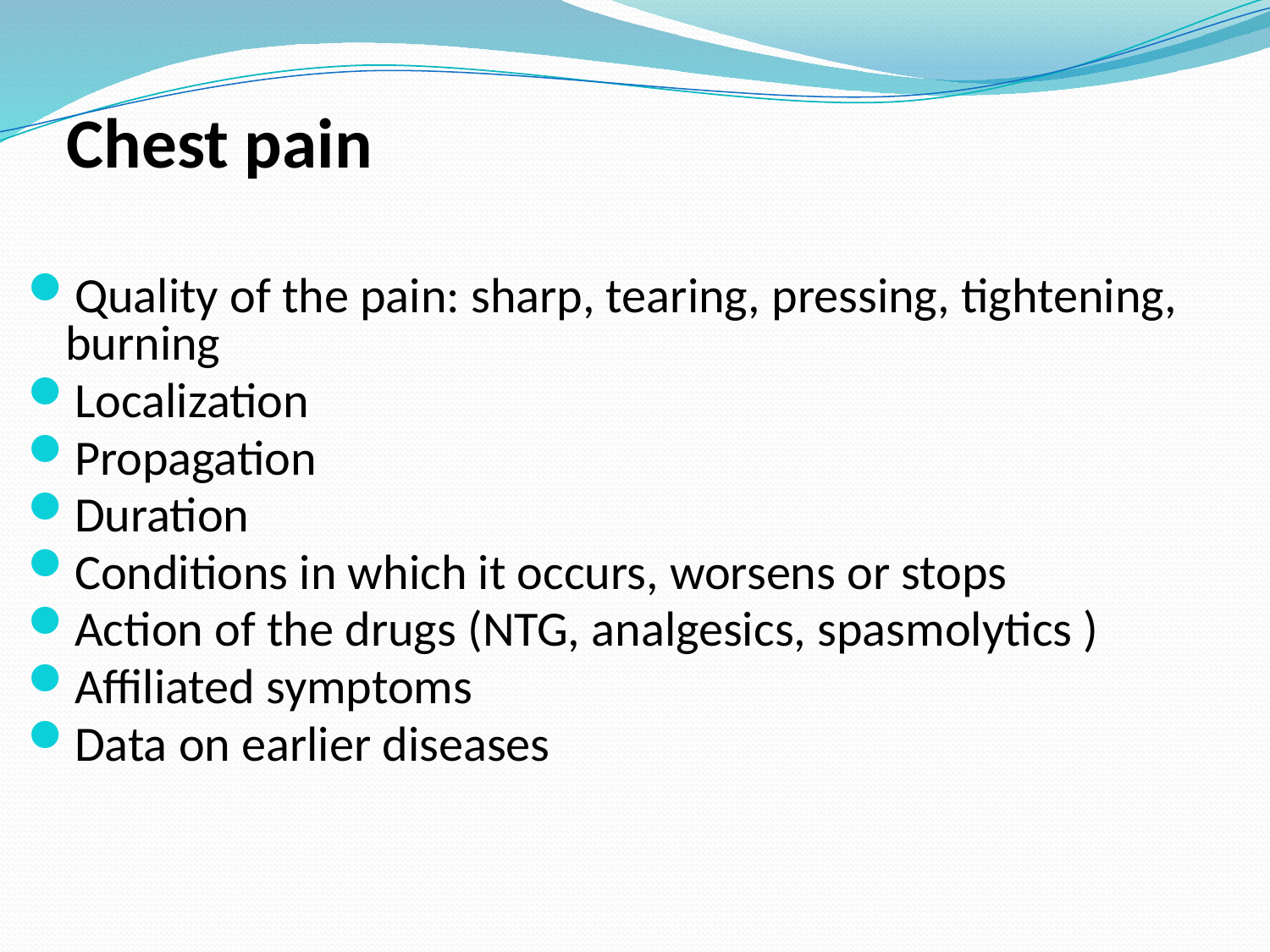

# Chest pain
Quality of the pain: sharp, tearing, pressing, tightening, burning
Localization
Propagation
Duration
Conditions in which it occurs, worsens or stops
Action of the drugs (NTG, analgesics, spasmolytics )
Affiliated symptoms
Data on earlier diseases